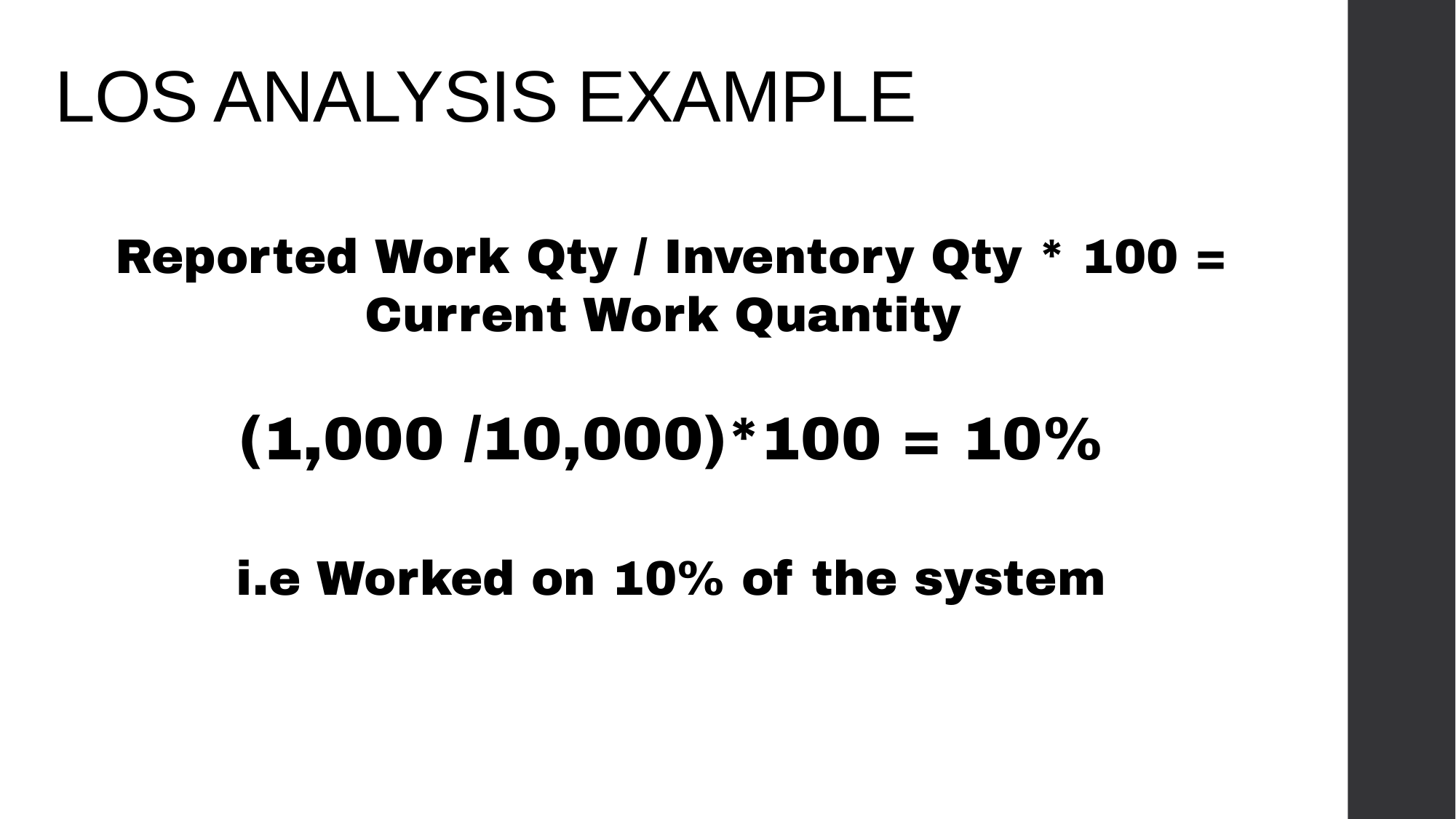

LOS ANALYSIS EXAMPLE
Reported Work Qty / Inventory Qty * 100 = Current Work Quantity

(1,000 /10,000)*100 = 10%

i.e Worked on 10% of the system